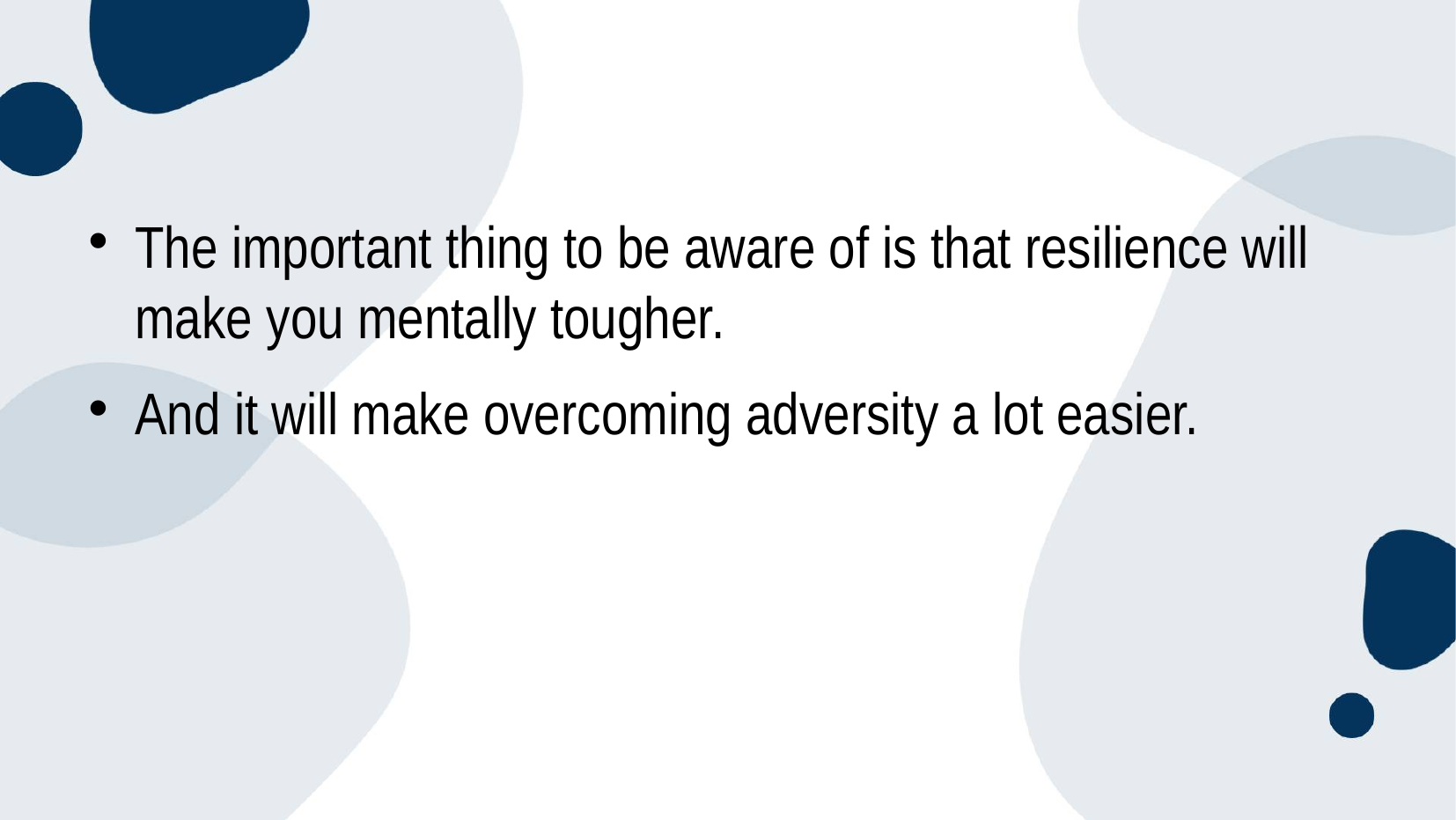

#
The important thing to be aware of is that resilience will make you mentally tougher.
And it will make overcoming adversity a lot easier.